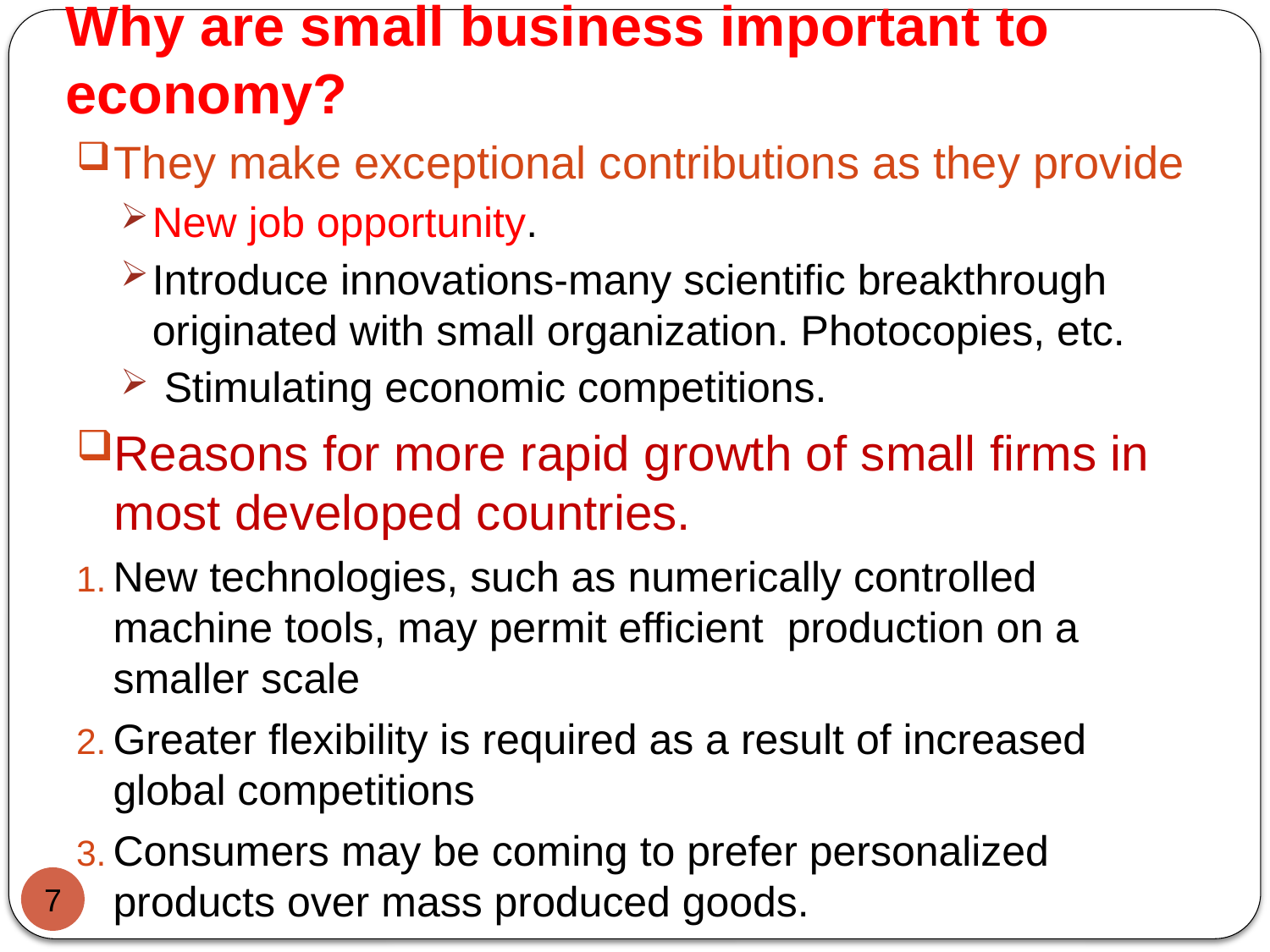

# Why are small business important to economy?
They make exceptional contributions as they provide
New job opportunity.
Introduce innovations-many scientific breakthrough originated with small organization. Photocopies, etc.
 Stimulating economic competitions.
Reasons for more rapid growth of small firms in most developed countries.
New technologies, such as numerically controlled machine tools, may permit efficient  production on a smaller scale
Greater flexibility is required as a result of increased global competitions
Consumers may be coming to prefer personalized products over mass produced goods.

7